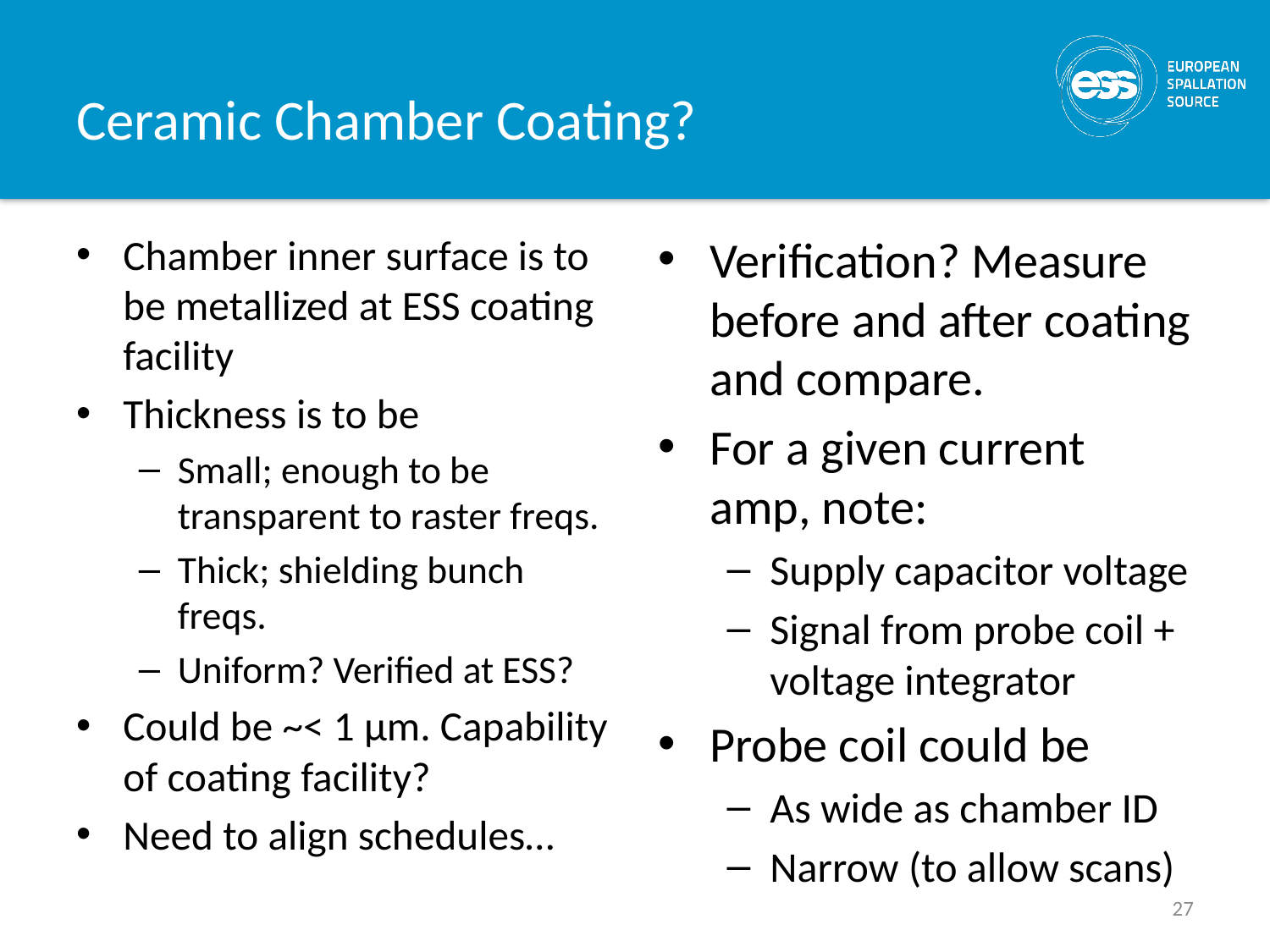

# Ceramic Chamber Coating?
Chamber inner surface is to be metallized at ESS coating facility
Thickness is to be
Small; enough to be transparent to raster freqs.
Thick; shielding bunch freqs.
Uniform? Verified at ESS?
Could be ~< 1 µm. Capability of coating facility?
Need to align schedules…

Verification? Measure before and after coating and compare.
For a given current amp, note:
Supply capacitor voltage
Signal from probe coil + voltage integrator
Probe coil could be
As wide as chamber ID
Narrow (to allow scans)
27